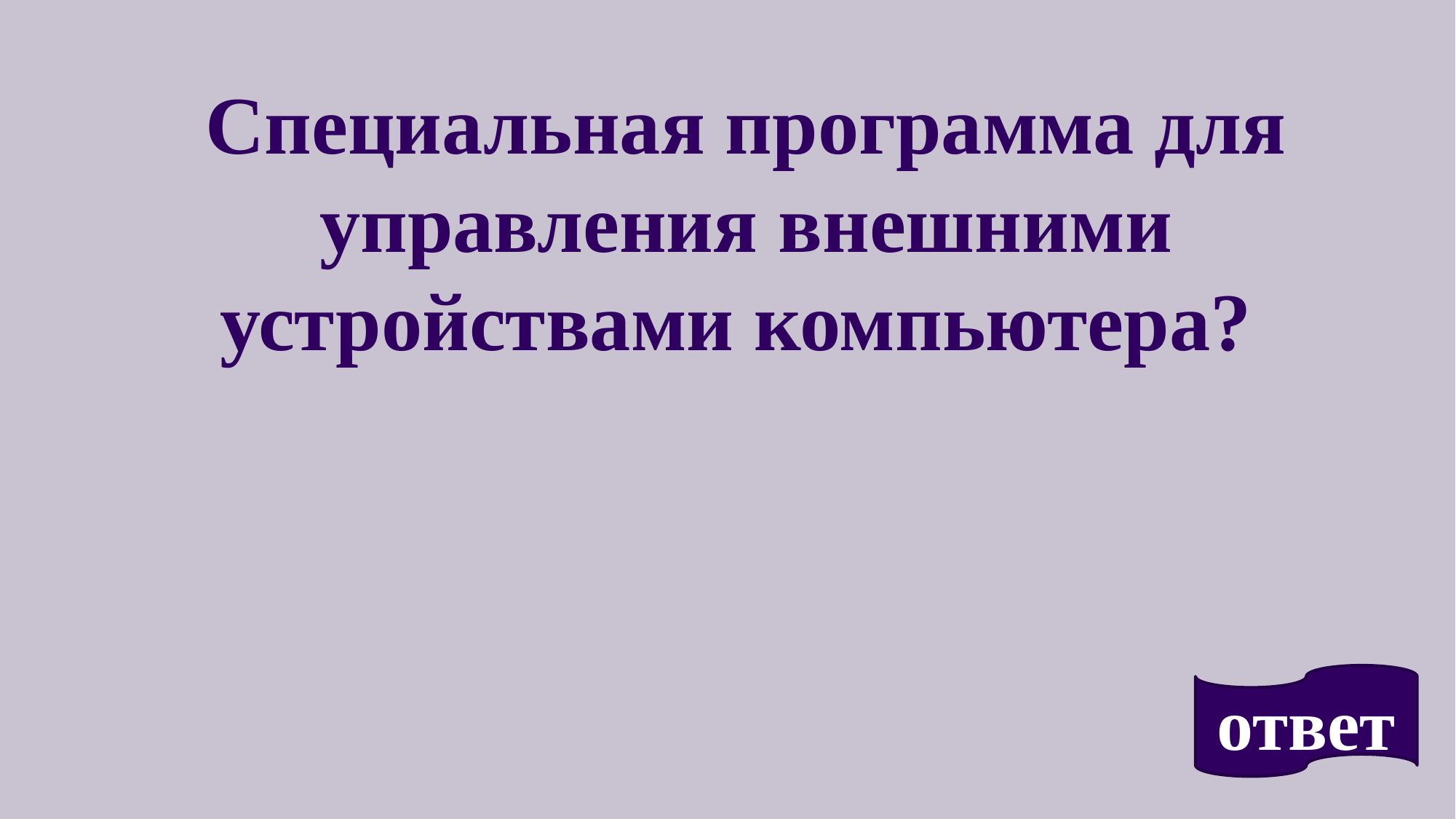

Специальная программа для управления внешними устройствами компьютера?
ответ